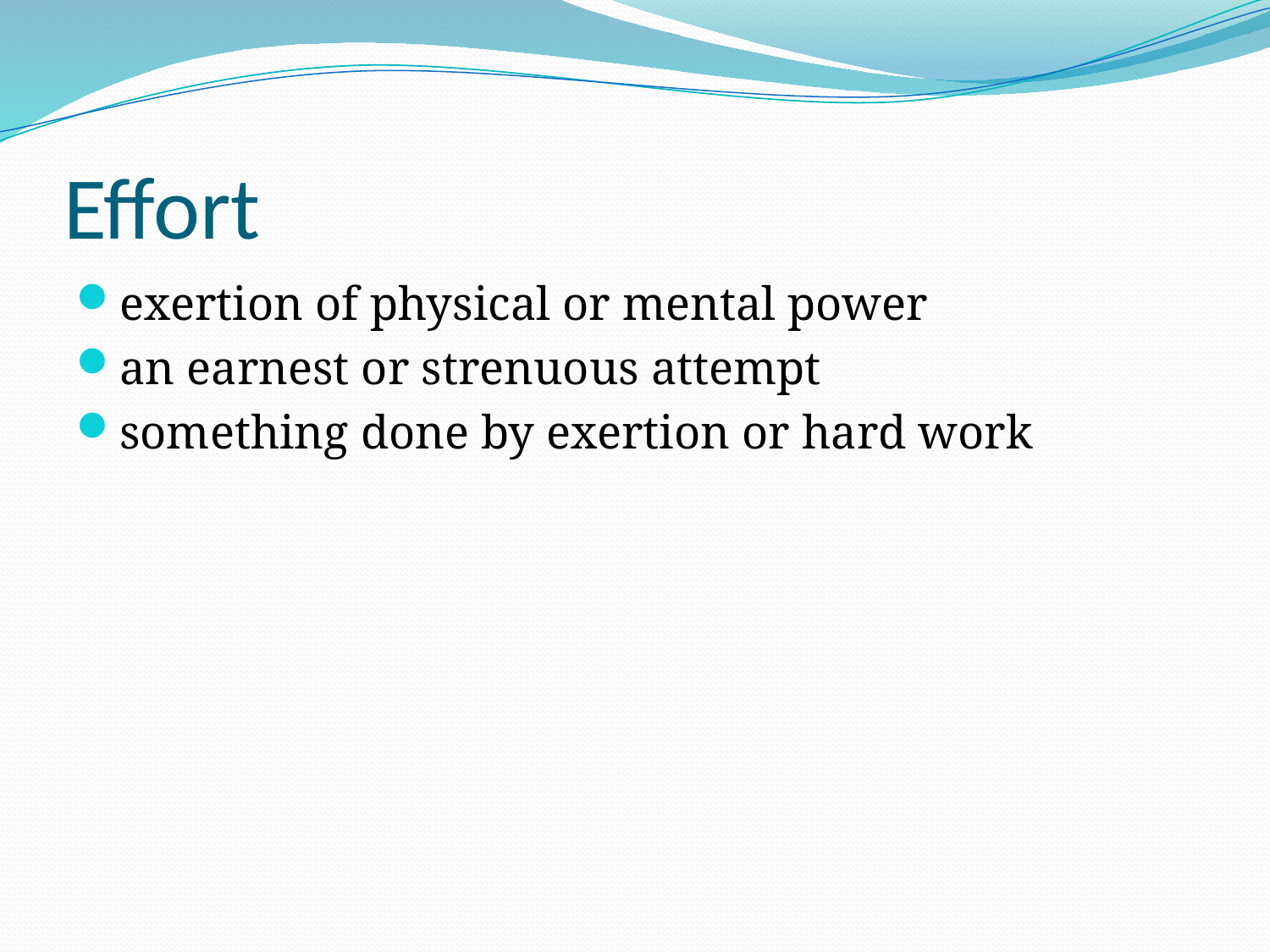

# Effort
exertion of physical or mental power
an earnest or strenuous attempt
something done by exertion or hard work